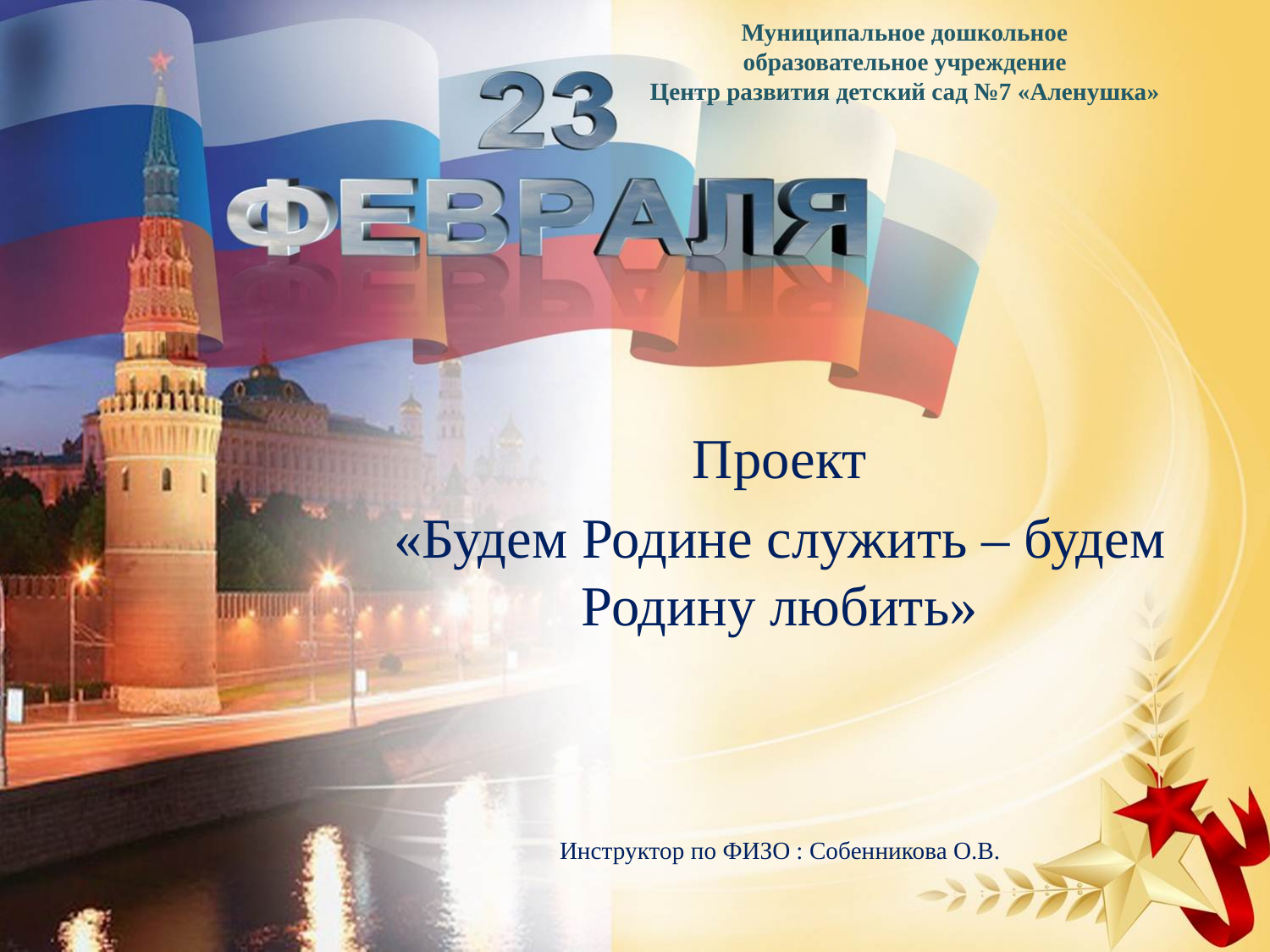

# Муниципальное дошкольное образовательное учреждение Центр развития детский сад №7 «Аленушка»
Проект
«Будем Родине служить – будем Родину любить»

Инструктор по ФИЗО : Собенникова О.В.